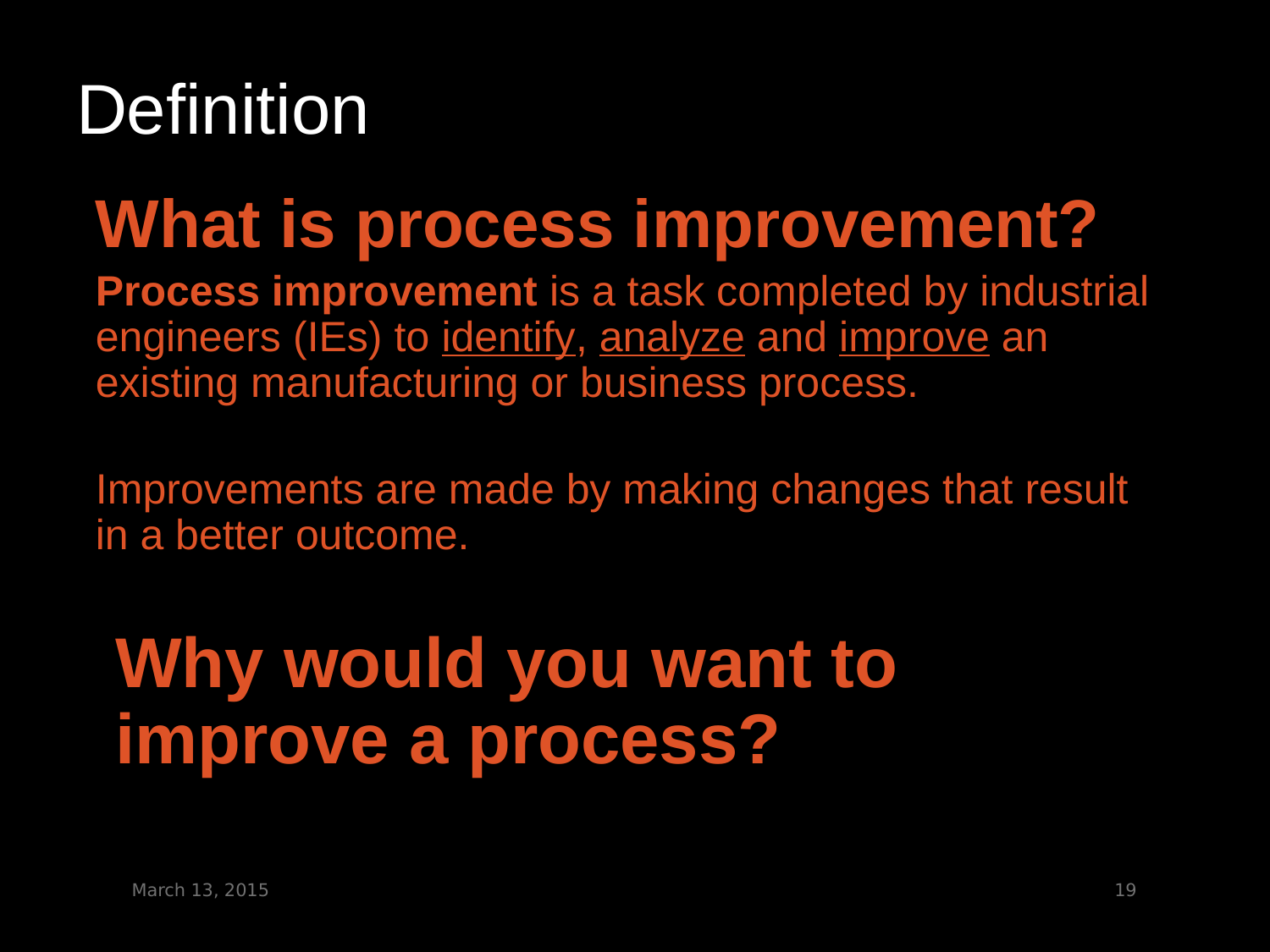

# Definition
What is process improvement?
Process improvement is a task completed by industrial engineers (IEs) to identify, analyze and improve an existing manufacturing or business process.

Improvements are made by making changes that result in a better outcome.

Why would you want to improve a process?

March 13, 2015
19